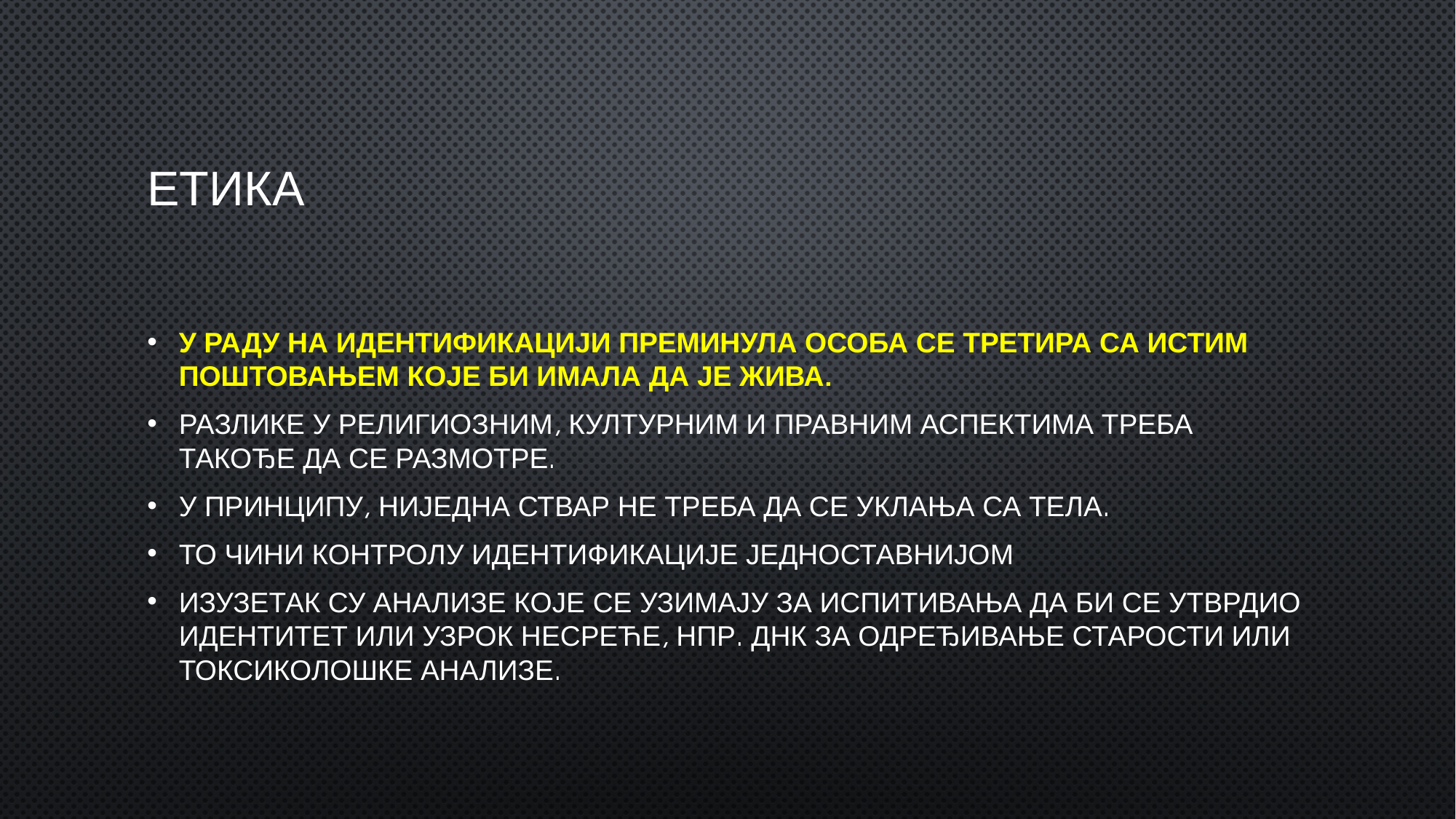

# етика
У раду на идентификацији преминула особа се третира са истим поштовањем које би имала да је жива.
Разлике у религиозним, културним и правним аспектима треба такође да се размотре.
У принципу, ниједна ствар не треба да се уклања са тела.
То чини контролу идентификације једноставнијом
Изузетак су анализе које се узимају за испитивања да би се утврдио идентитет или узрок несреће, нпр. ДНК за одређивање старости или токсиколошке анализе.